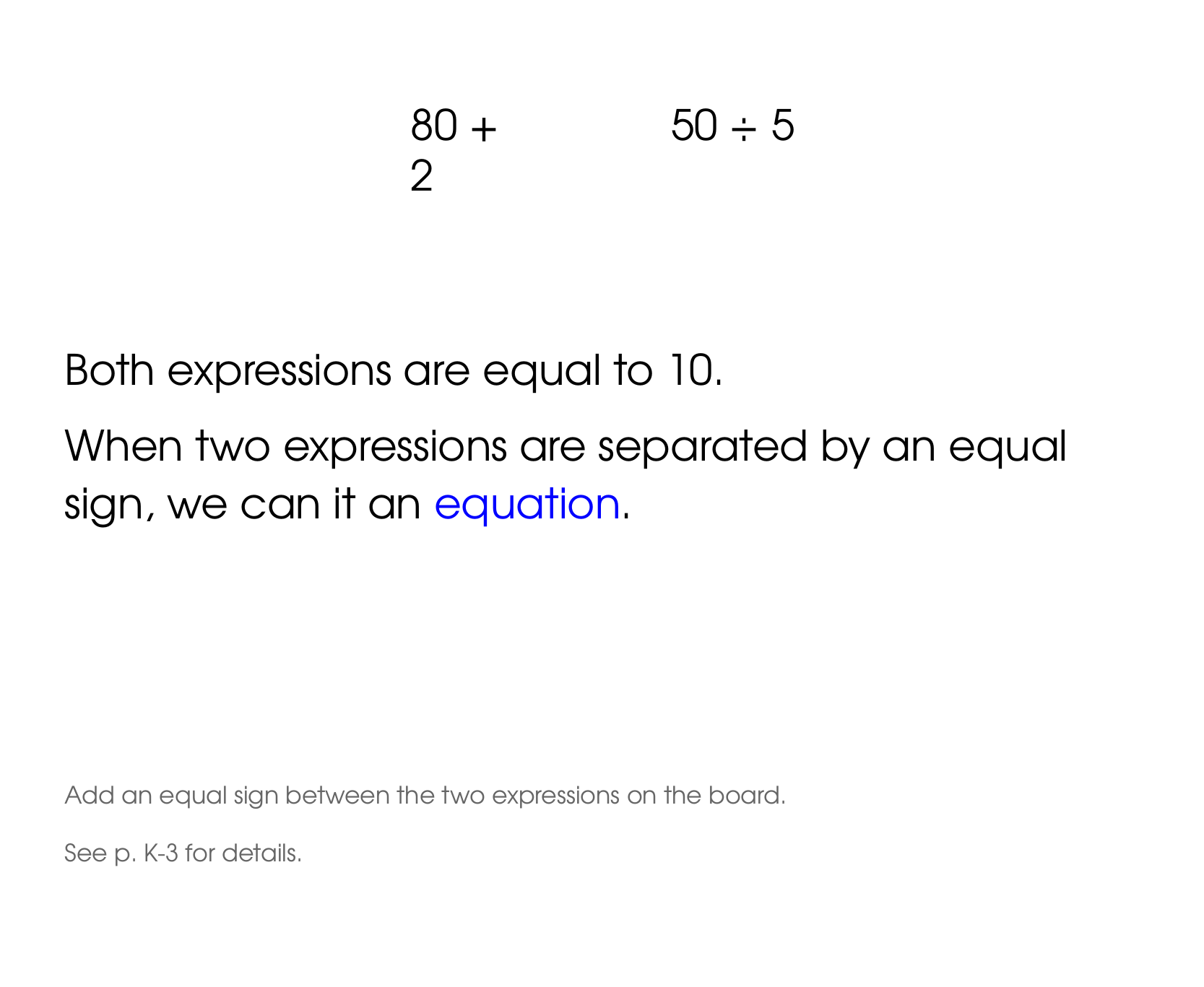

80 + 2
50 ÷ 5
Both expressions are equal to 10.
When two expressions are separated by an equal sign, we can it an equation.
Add an equal sign between the two expressions on the board.
See p. K-3 for details.